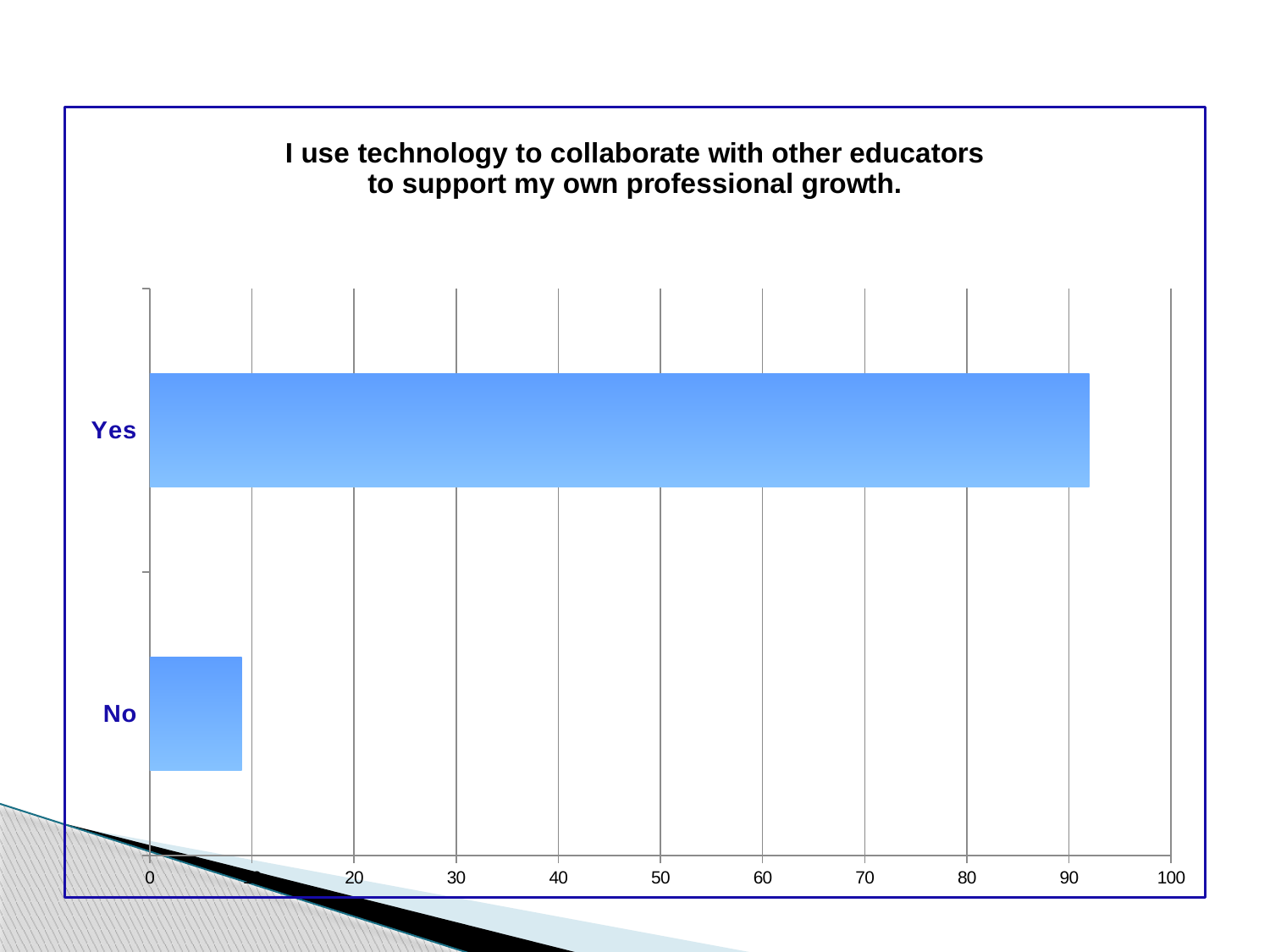

### Chart:  I use technology to collaborate with other educators
to support my own professional growth.

| Category | Total |
|---|---|
| No | 9.0 |
| Yes | 92.0 |